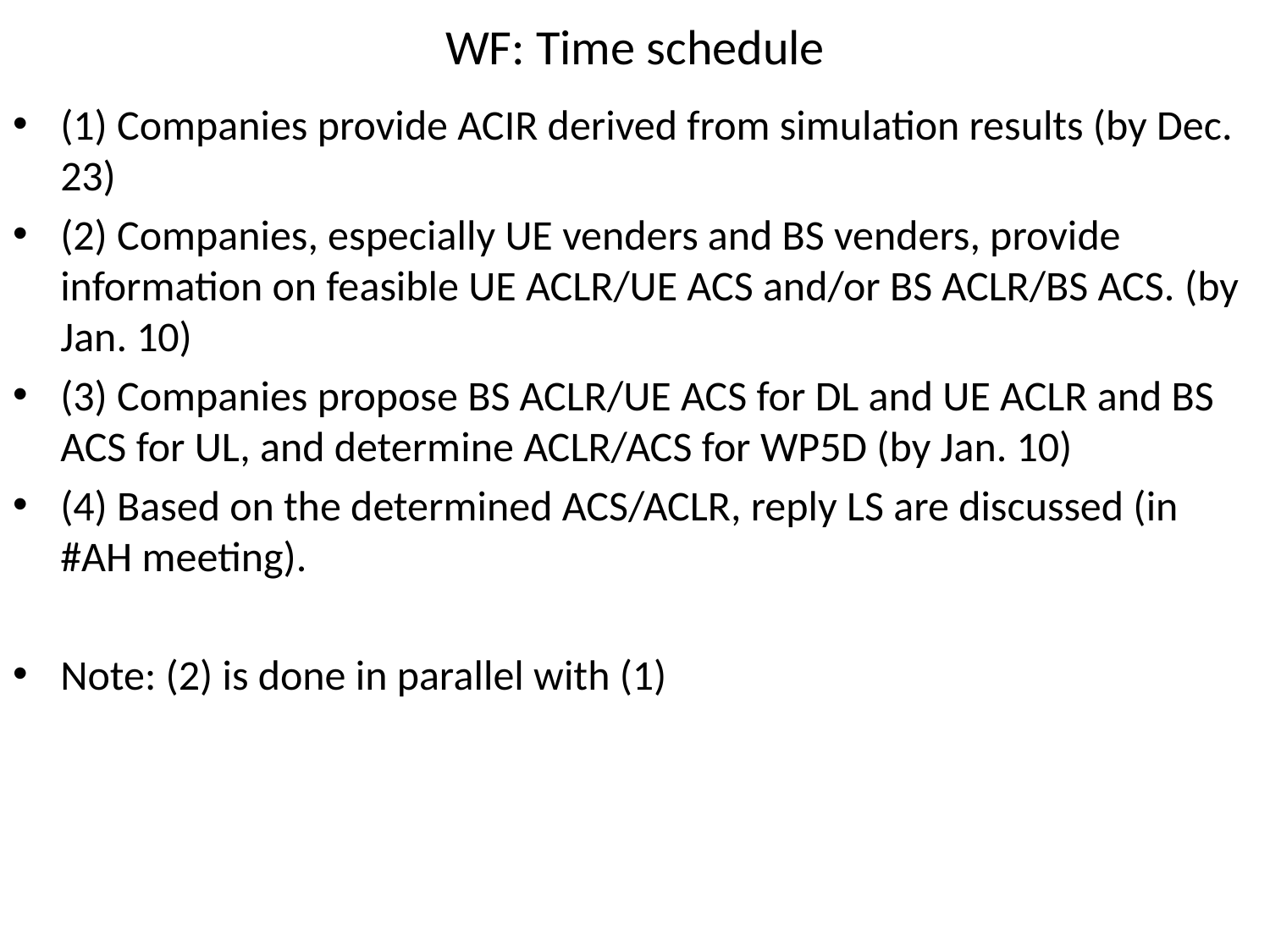

# WF: Time schedule
(1) Companies provide ACIR derived from simulation results (by Dec. 23)
(2) Companies, especially UE venders and BS venders, provide information on feasible UE ACLR/UE ACS and/or BS ACLR/BS ACS. (by Jan. 10)
(3) Companies propose BS ACLR/UE ACS for DL and UE ACLR and BS ACS for UL, and determine ACLR/ACS for WP5D (by Jan. 10)
(4) Based on the determined ACS/ACLR, reply LS are discussed (in #AH meeting).

Note: (2) is done in parallel with (1)